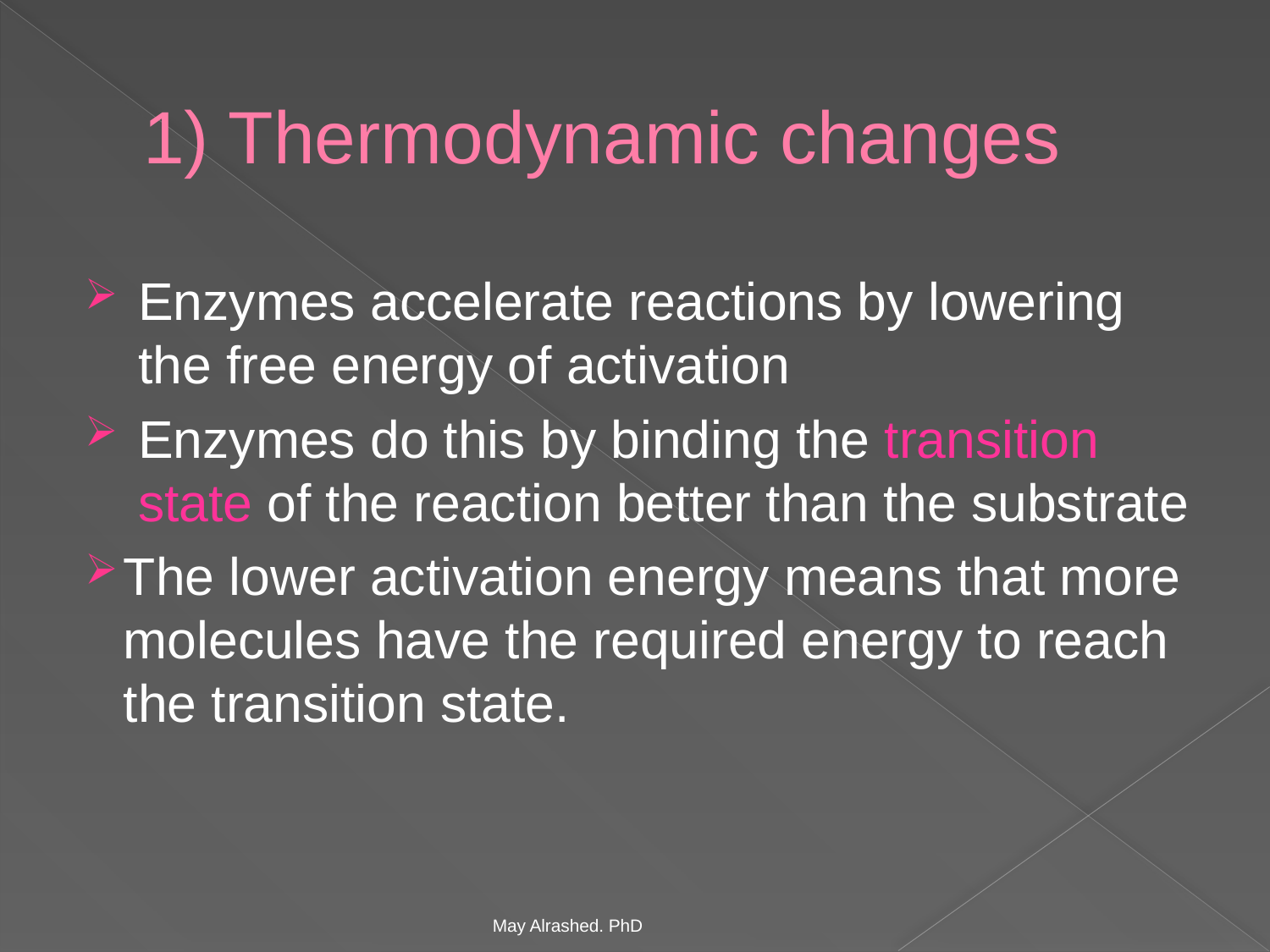

# 1) Thermodynamic changes
Enzymes accelerate reactions by lowering the free energy of activation
Enzymes do this by binding the transition state of the reaction better than the substrate
The lower activation energy means that more molecules have the required energy to reach the transition state.

May Alrashed. PhD